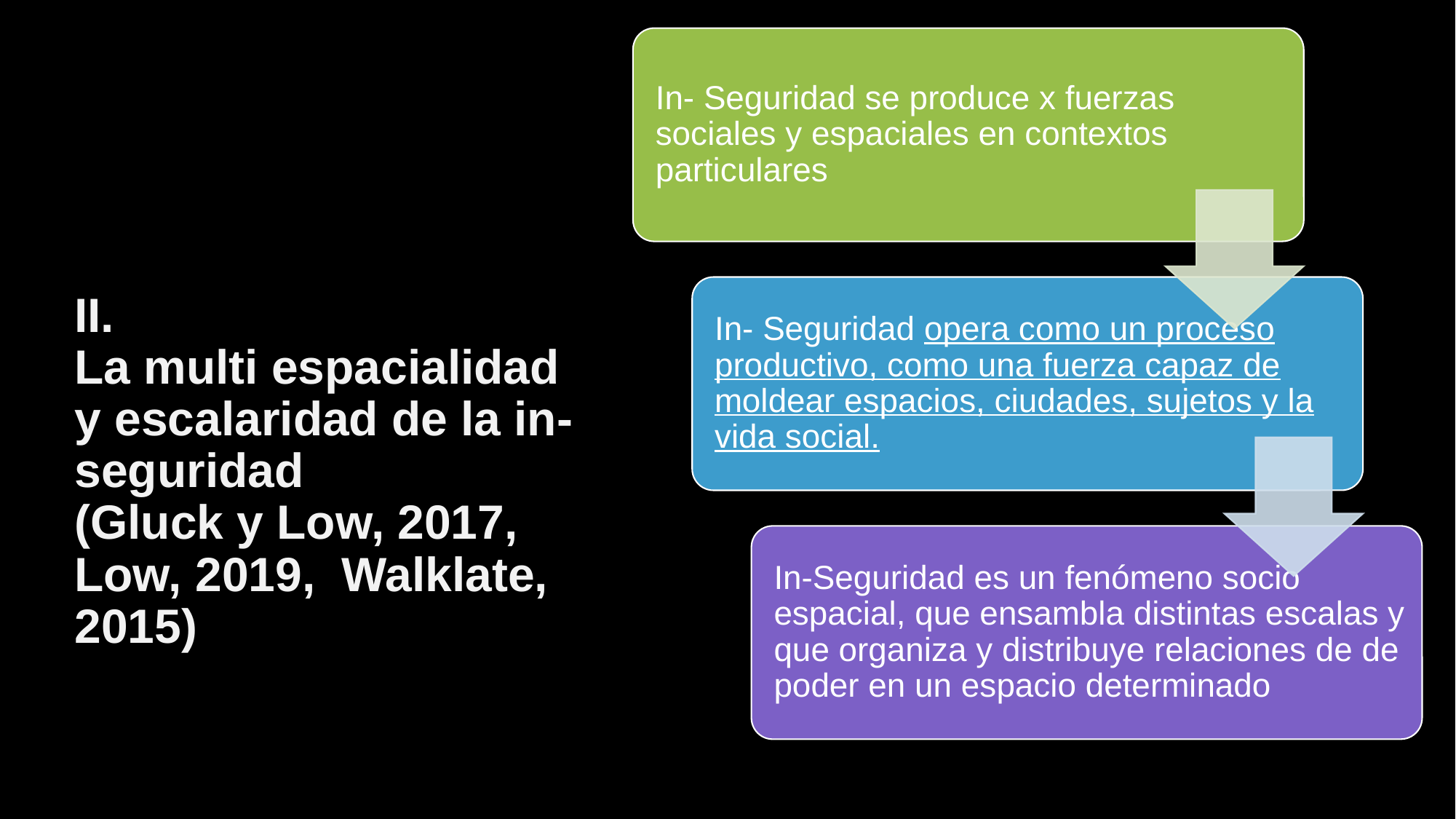

In- Seguridad se produce x fuerzas sociales y espaciales en contextos particulares
In- Seguridad opera como un proceso productivo, como una fuerza capaz de moldear espacios, ciudades, sujetos y la vida social.
In-Seguridad es un fenómeno socio espacial, que ensambla distintas escalas y que organiza y distribuye relaciones de de poder en un espacio determinado

# II. La multi espacialidad y escalaridad de la in- seguridad (Gluck y Low, 2017, Low, 2019,  Walklate, 2015)